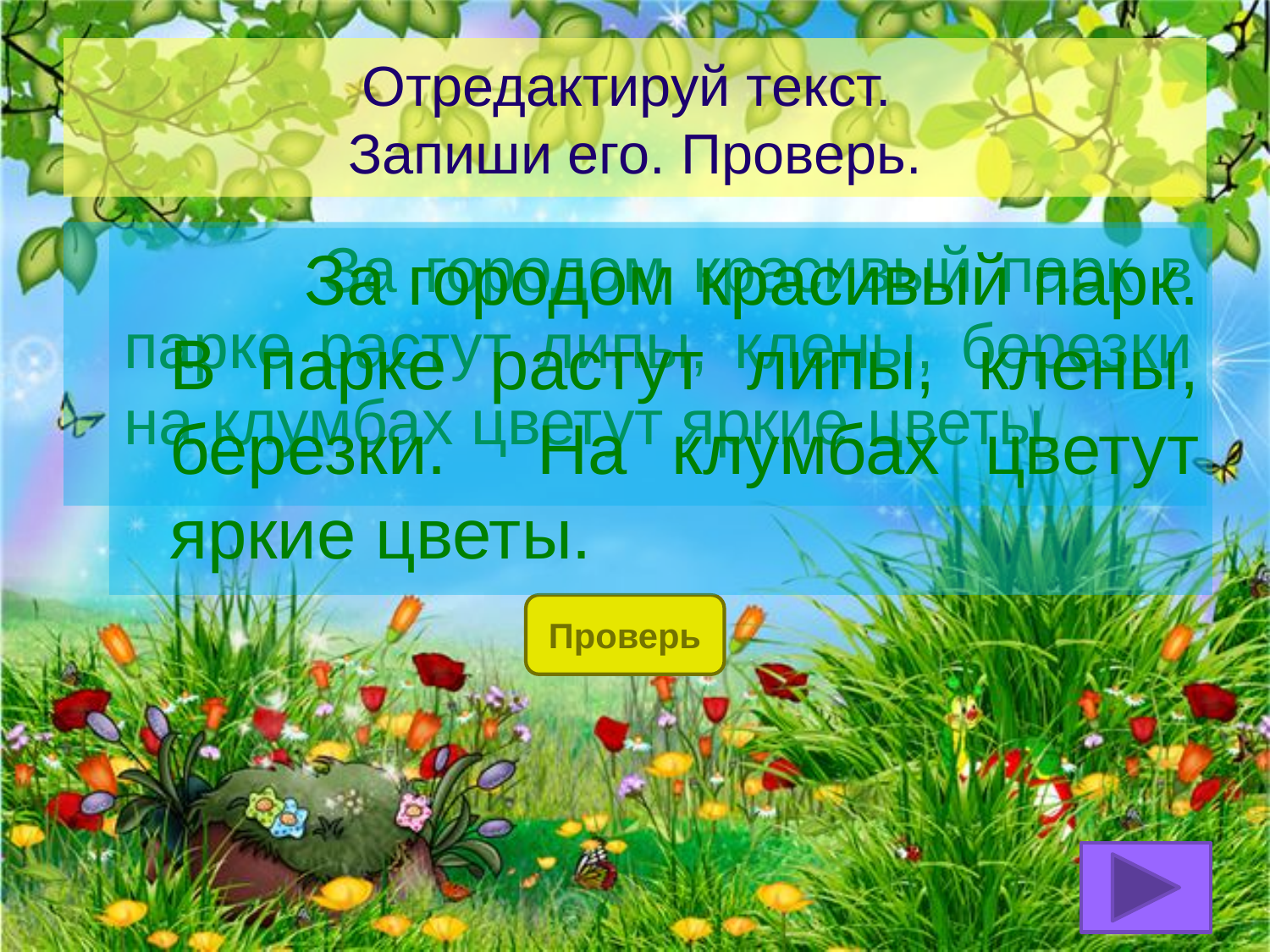

# Отредактируй текст. Запиши его. Проверь.
          За городом красивый парк в парке растут липы, клены, березки на клумбах цветут яркие цветы.
          За городом красивый парк. В парке растут липы, клены, березки.  На клумбах цветут яркие цветы.
Проверь